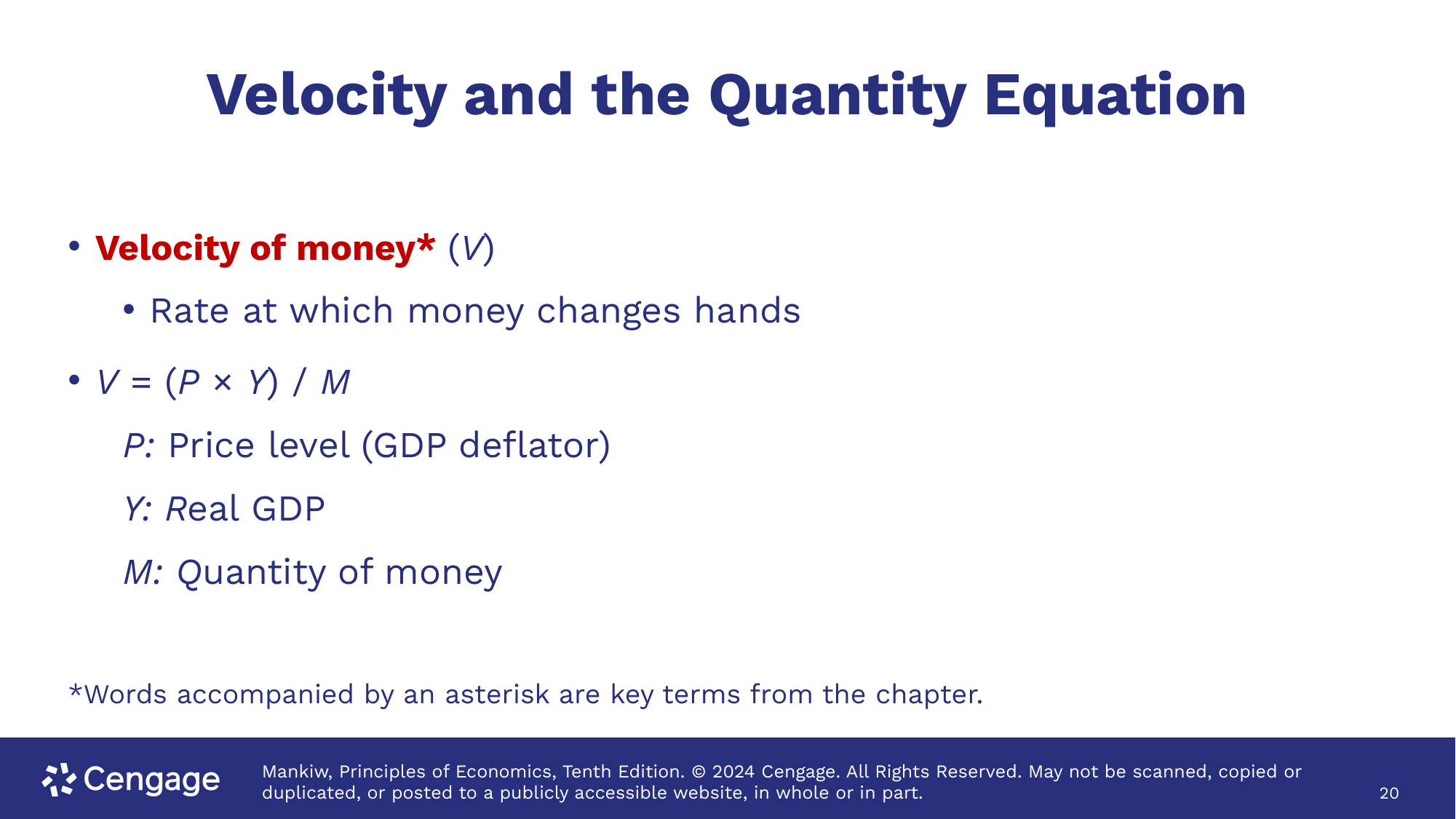

# Velocity and the Quantity Equation
Velocity of money* (V)
Rate at which money changes hands
V = (P × Y) / M
P: Price level (GDP deflator)
Y: Real GDP
M: Quantity of money
*Words accompanied by an asterisk are key terms from the chapter.